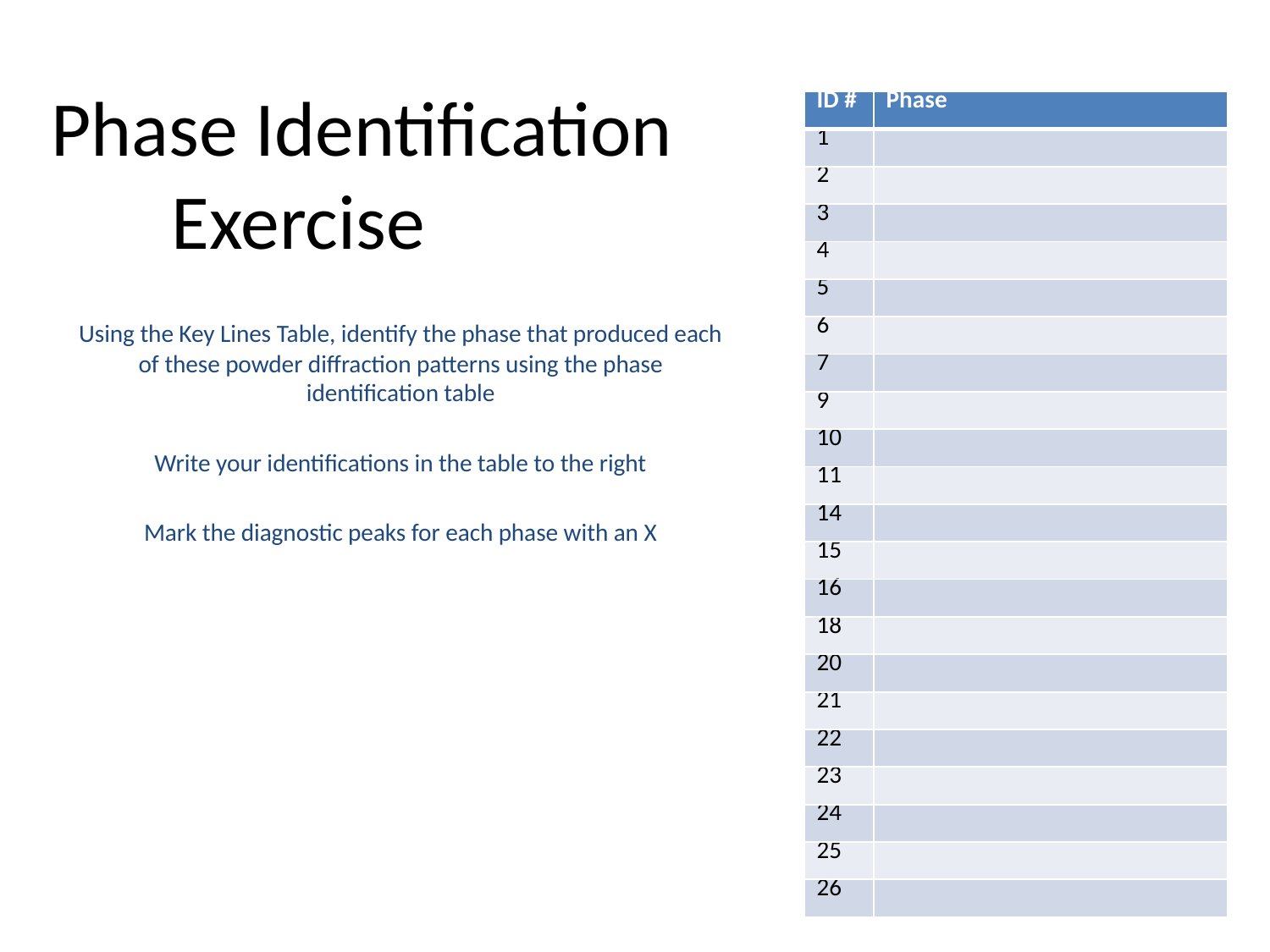

# Phase Identification Exercise
| ID # | Phase |
| --- | --- |
| 1 |  |
| 2 |  |
| 3 |  |
| 4 |  |
| 5 |  |
| 6 |  |
| 7 |  |
| 9 |  |
| 10 |  |
| 11 |  |
| 14 |  |
| 15 |  |
| 16 |  |
| 18 |  |
| 20 |  |
| 21 |  |
| 22 |  |
| 23 |  |
| 24 |  |
| 25 |  |
| 26 |  |
Using the Key Lines Table, identify the phase that produced each of these powder diffraction patterns using the phase identification table

Write your identifications in the table to the right

Mark the diagnostic peaks for each phase with an X